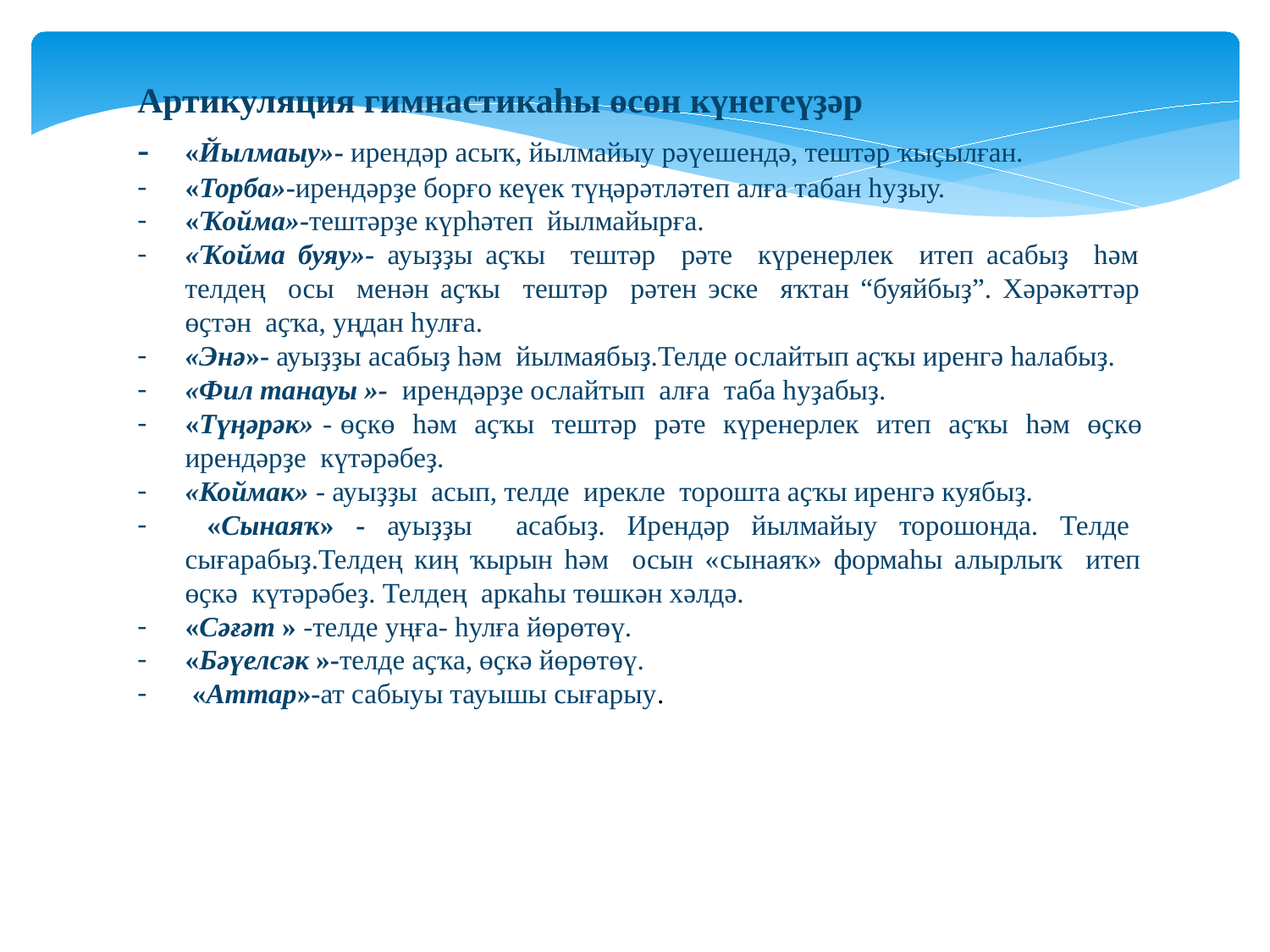

Артикуляция гимнастикаһы өсөн күнегеүҙәр
-    «Йылмаыу»- ирендәр асыҡ, йылмайыу рәүешендә, тештәр ҡыҫылған.
«Торба»-ирендәрҙе борғо кеүек түңәрәтләтеп алға табан һуҙыу.
«Ҡойма»-тештәрҙе күрһәтеп  йылмайырға.
«Ҡойма буяу»- ауыҙҙы аҫҡы  тештәр  рәте  күренерлек  итеп асабыҙ  һәм  телдең  осы  менән аҫҡы  тештәр  рәтен эске  яҡтан “буяйбыҙ”. Хәрәкәттәр  өҫтән  аҫҡа, уңдан һулға.
«Энә»- ауыҙҙы асабыҙ һәм  йылмаябыҙ.Телде ослайтып аҫҡы иренгә һалабыҙ.
«Фил танауы »-  ирендәрҙе ослайтып  алға  таба һуҙабыҙ.
«Түңәрәк» - өҫкө  һәм  аҫҡы  тештәр  рәте  күренерлек  итеп  аҫҡы  һәм  өҫкө  ирендәрҙе  күтәрәбеҙ.
«Коймак» - ауыҙҙы  асып, телде  ирекле  торошта аҫҡы иренгә куябыҙ.
 «Сынаяҡ» - ауыҙҙы  асабыҙ. Ирендәр йылмайыу торошонда. Телде  сығарабыҙ.Телдең киң ҡырын һәм  осын «сынаяҡ» формаһы алырлыҡ  итеп  өҫкә  күтәрәбеҙ. Телдең  аркаһы төшкән хәлдә.
«Сәғәт » -телде уңға- һулға йөрөтөү.
«Бәүелсәк »-телде аҫҡа, өҫкә йөрөтөү.
 «Аттар»-ат сабыуы тауышы сығарыу.